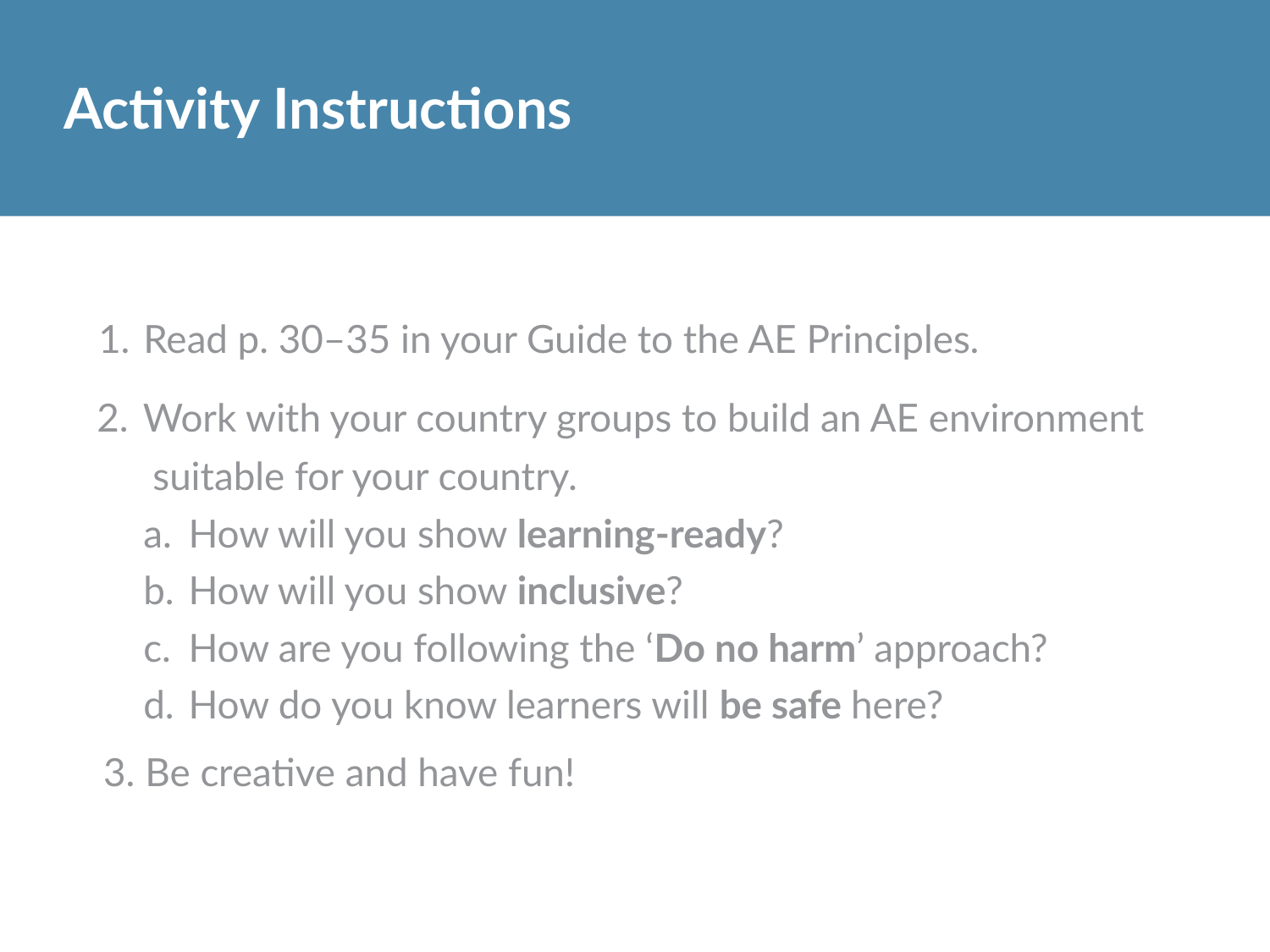

# Activity Instructions
Read p. 30–35 in your Guide to the AE Principles.
Work with your country groups to build an AE environment  suitable for your country.
How will you show learning-ready?
How will you show inclusive?
How are you following the ‘Do no harm’ approach?
How do you know learners will be safe here?
Be creative and have fun!